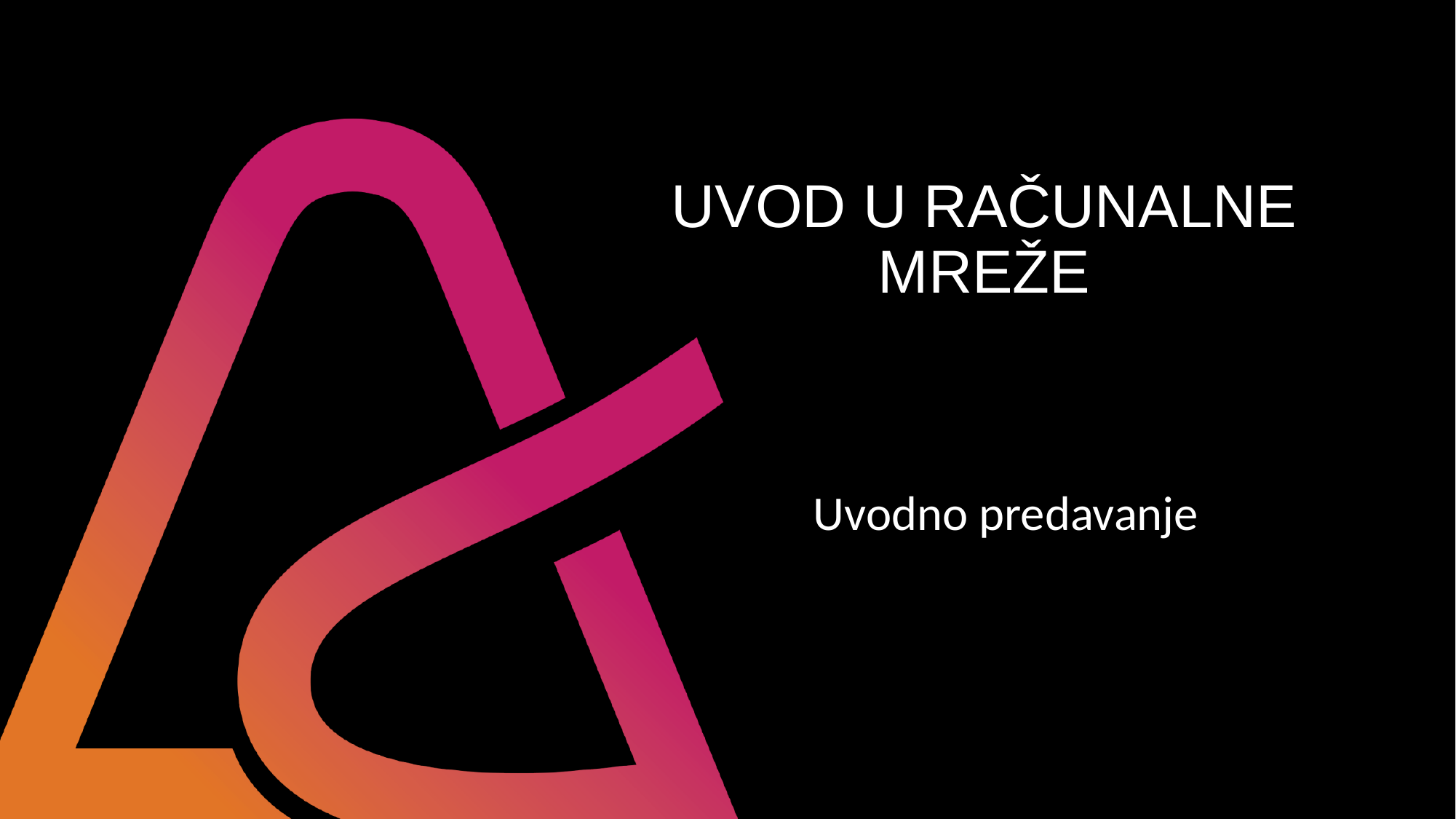

# UVOD U RAČUNALNE MREŽE
Uvodno predavanje